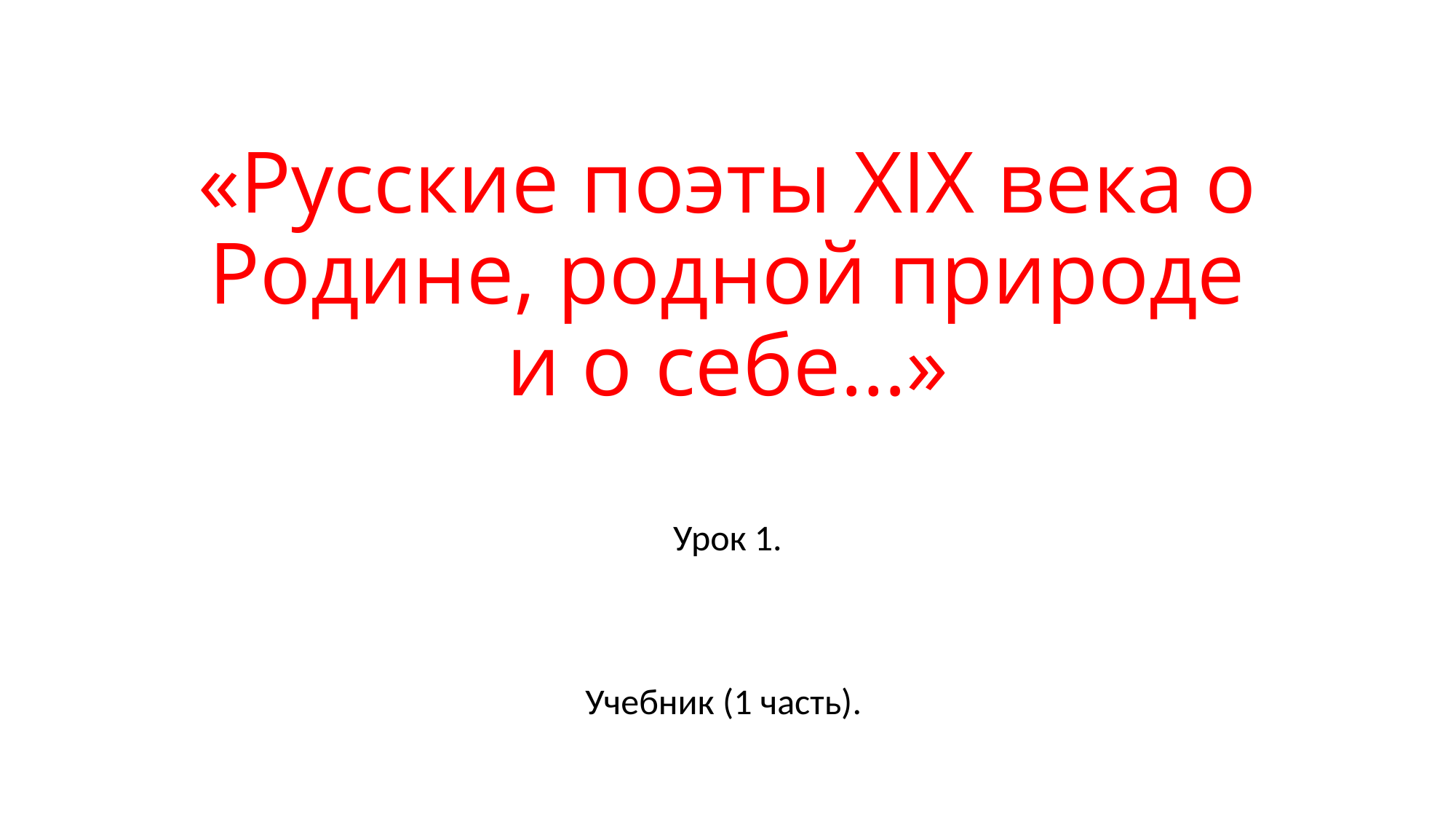

# «Русские поэты XIX века о Родине, родной природе и о себе…»
Урок 1.

Учебник (1 часть).